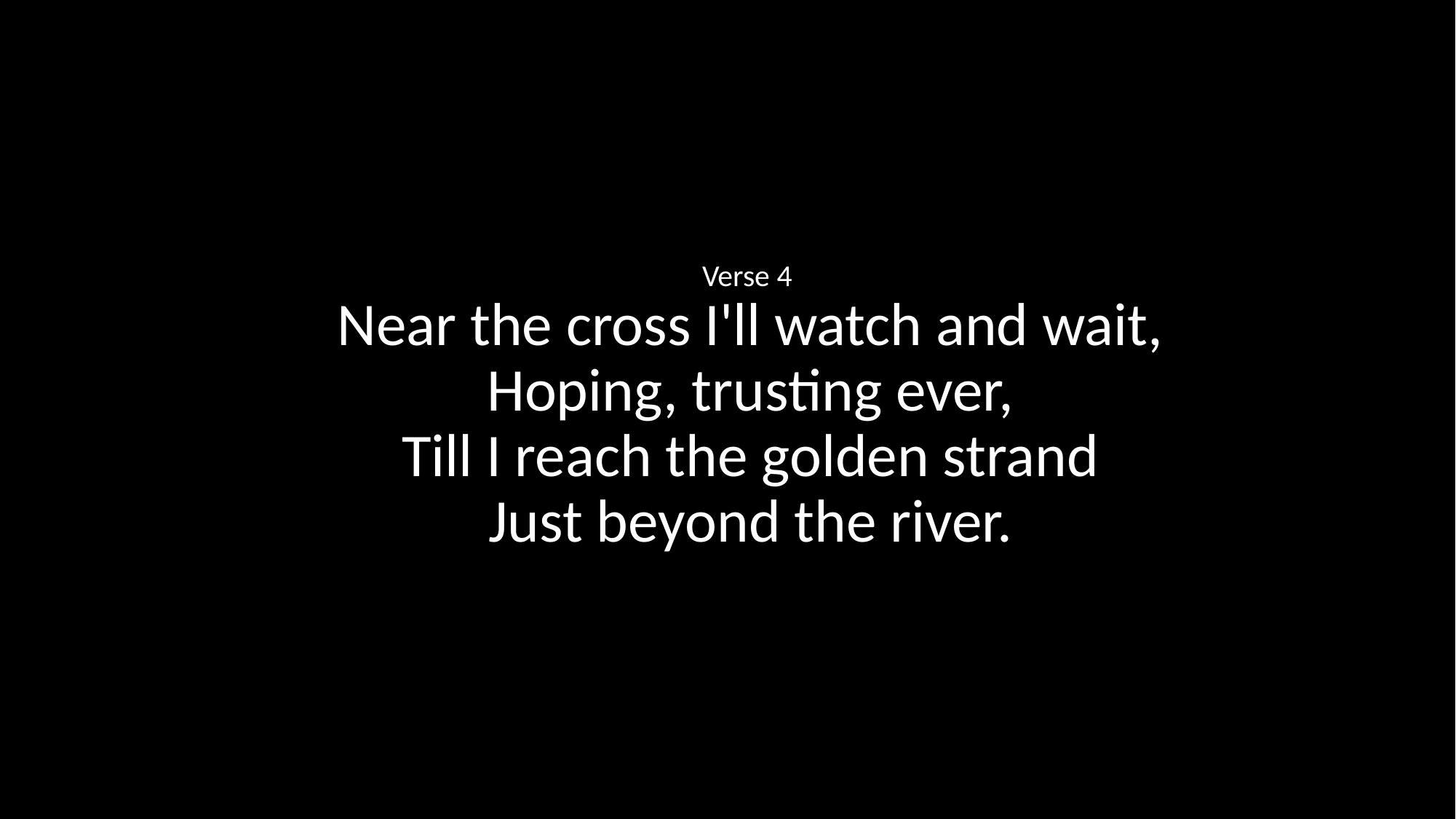

Verse 4
Near the cross I'll watch and wait,
Hoping, trusting ever,
Till I reach the golden strand
Just beyond the river.